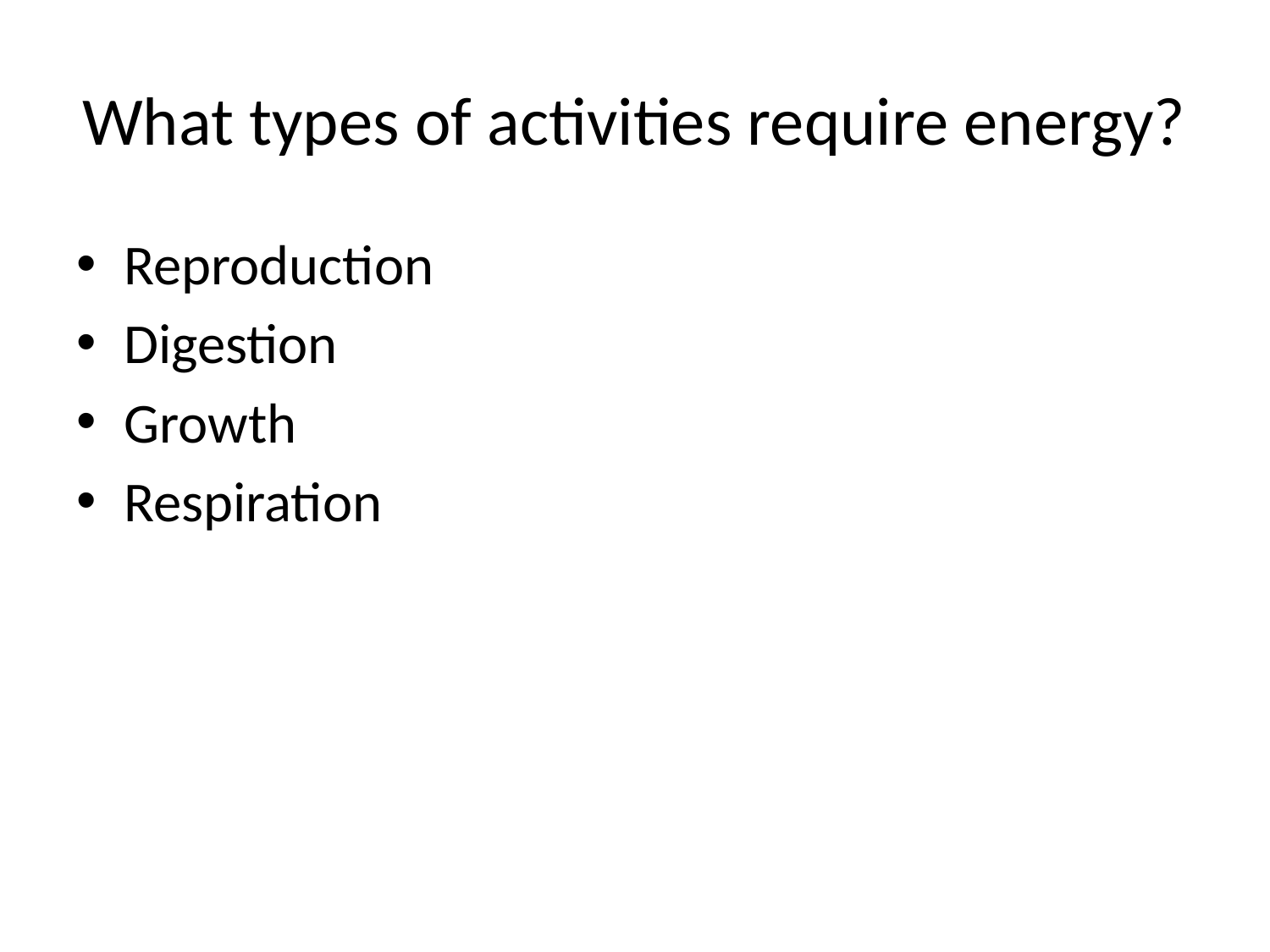

# What types of activities require energy?
Reproduction
Digestion
Growth
Respiration